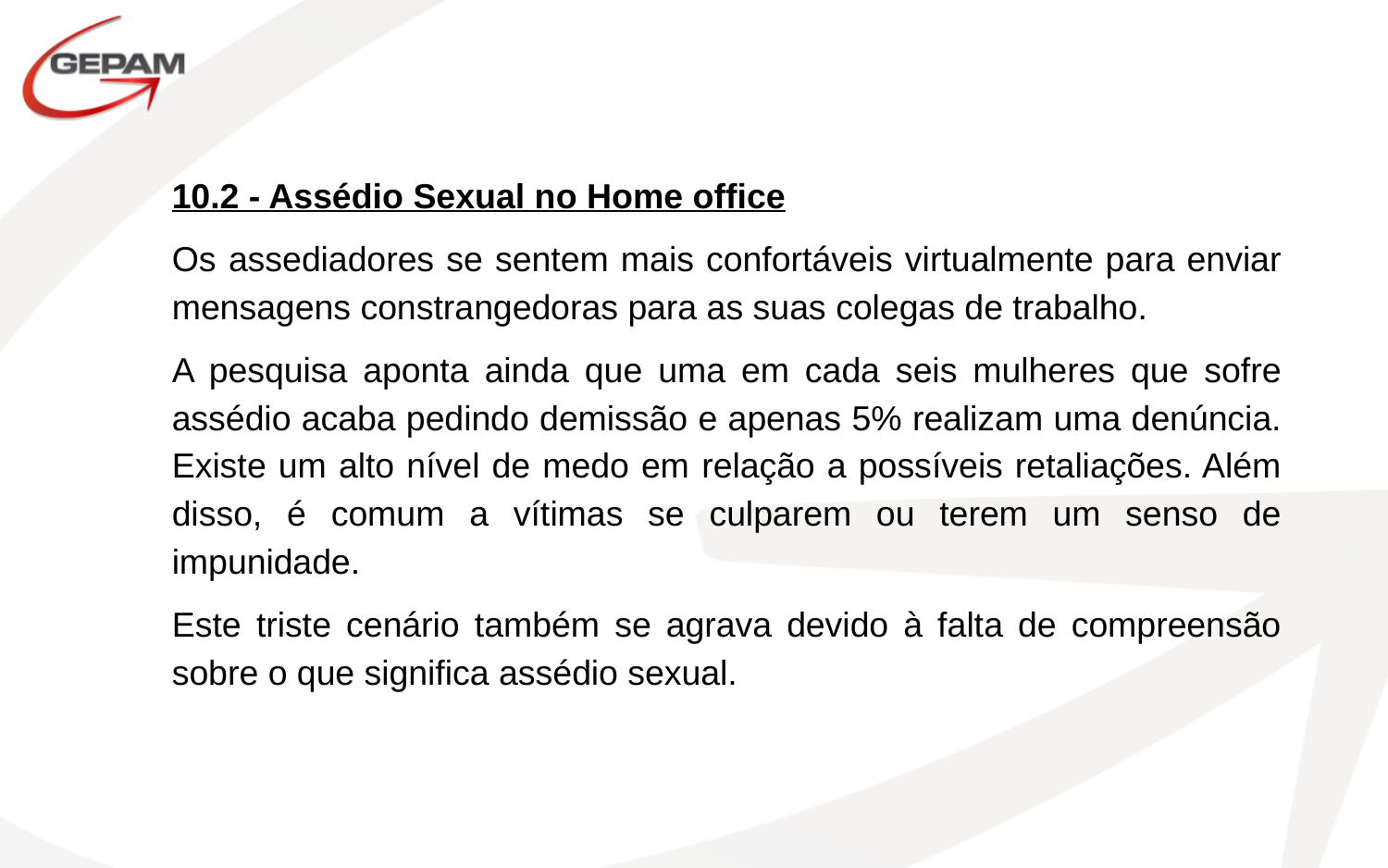

10.2 - Assédio Sexual no Home office
Os assediadores se sentem mais confortáveis virtualmente para enviar mensagens constrangedoras para as suas colegas de trabalho.
A pesquisa aponta ainda que uma em cada seis mulheres que sofre assédio acaba pedindo demissão e apenas 5% realizam uma denúncia. Existe um alto nível de medo em relação a possíveis retaliações. Além disso, é comum a vítimas se culparem ou terem um senso de impunidade.
Este triste cenário também se agrava devido à falta de compreensão sobre o que significa assédio sexual.